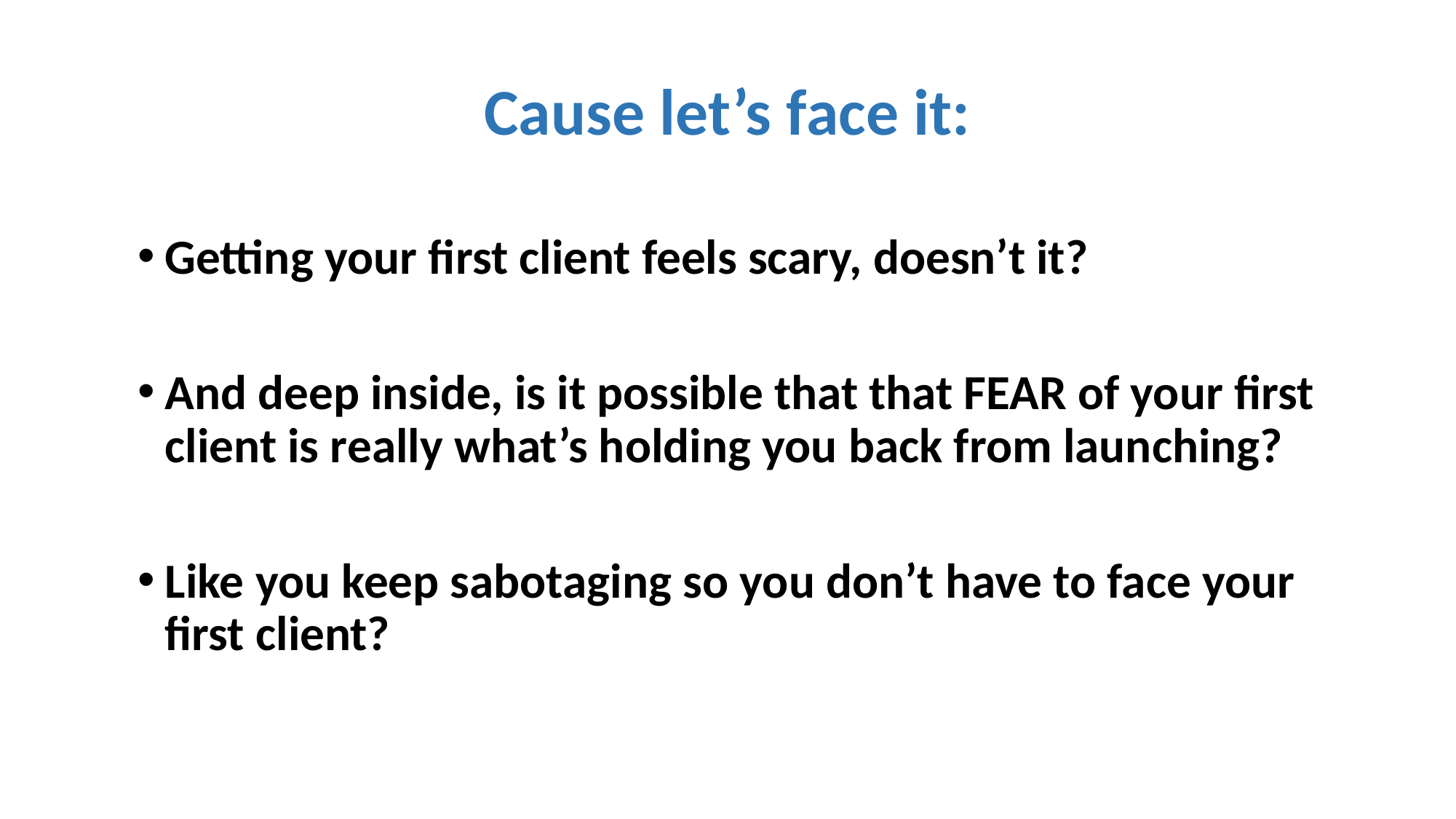

Cause let’s face it:

Getting your first client feels scary, doesn’t it?

And deep inside, is it possible that that FEAR of your first client is really what’s holding you back from launching?

Like you keep sabotaging so you don’t have to face your first client?